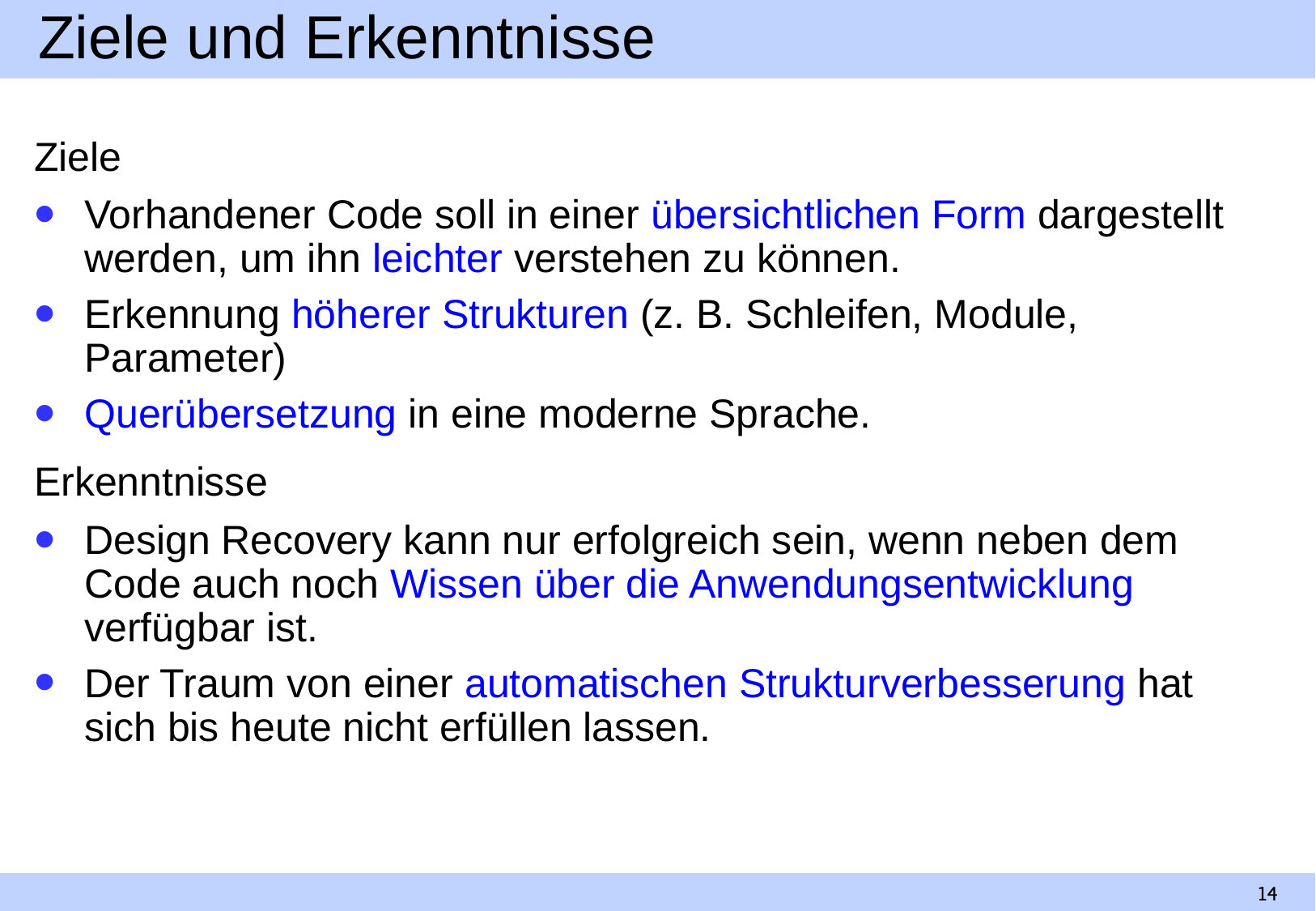

# Ziele und Erkenntnisse
Ziele
Vorhandener Code soll in einer übersichtlichen Form dargestellt werden, um ihn leichter verstehen zu können.
Erkennung höherer Strukturen (z. B. Schleifen, Module, Parameter)
Querübersetzung in eine moderne Sprache.
Erkenntnisse
Design Recovery kann nur erfolgreich sein, wenn neben dem Code auch noch Wissen über die Anwendungsentwicklung verfügbar ist.
Der Traum von einer automatischen Strukturverbesserung hat sich bis heute nicht erfüllen lassen.
14